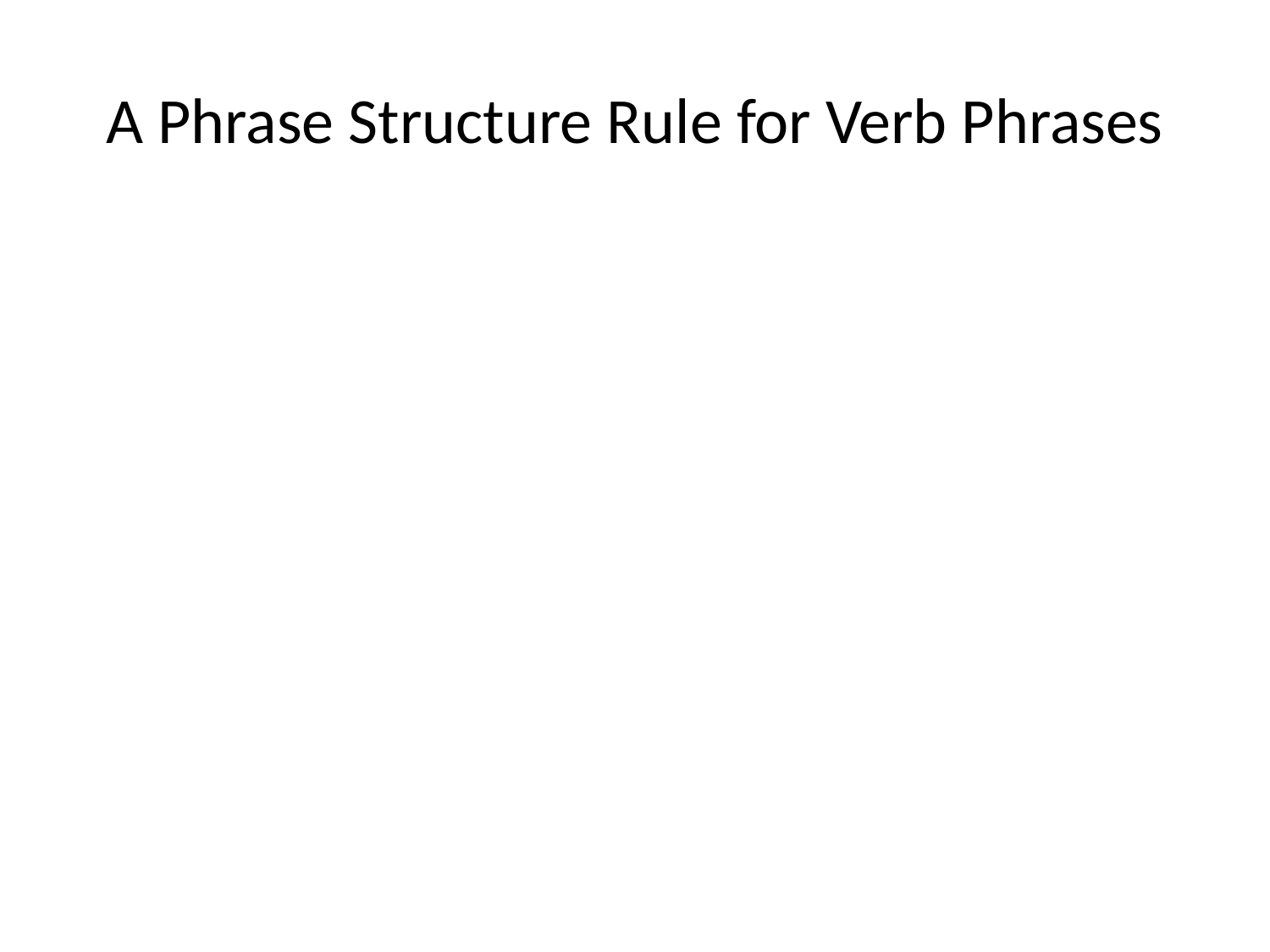

# A Phrase Structure Rule for Verb Phrases